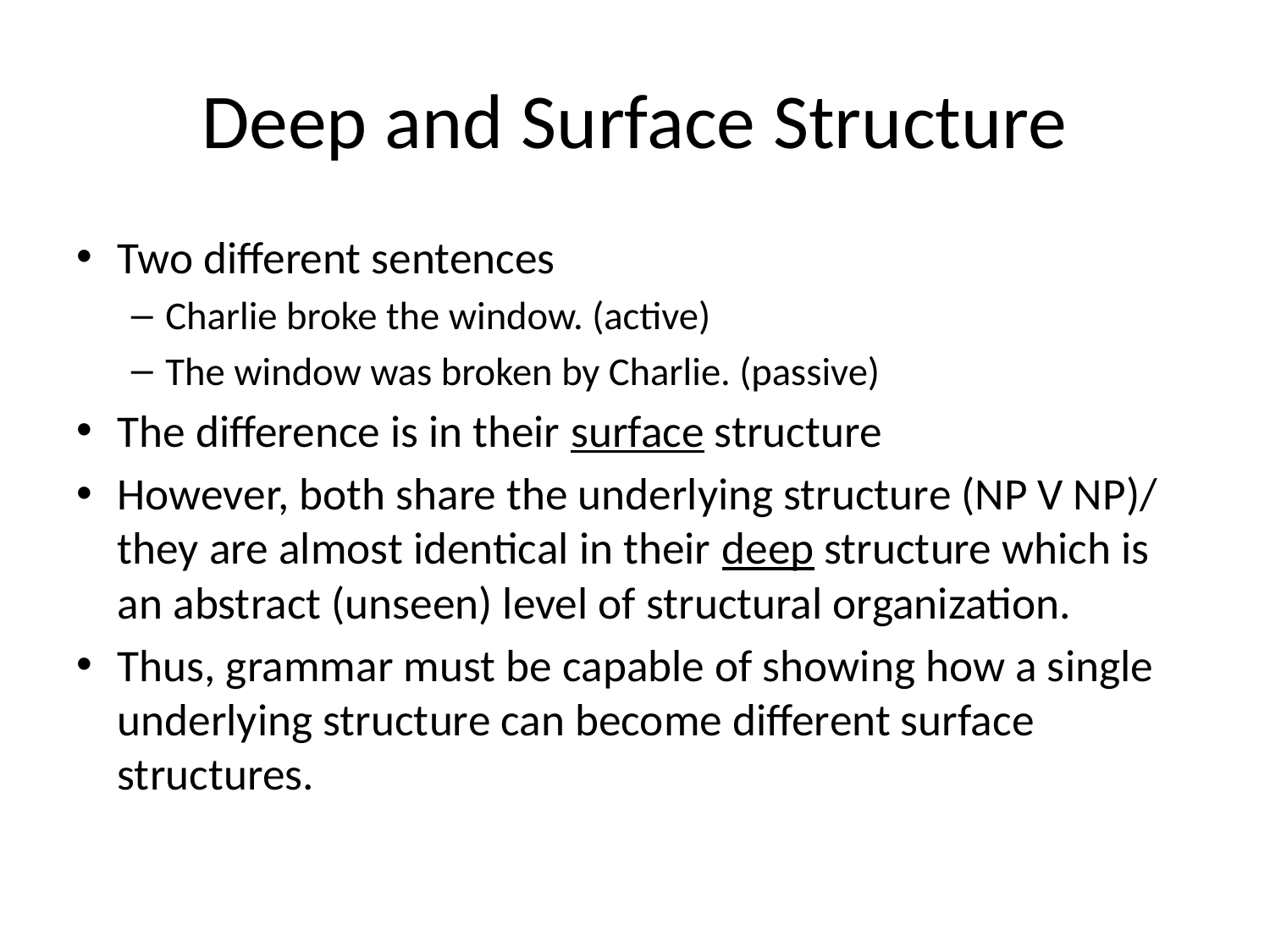

# Deep and Surface Structure
Two different sentences
Charlie broke the window. (active)
The window was broken by Charlie. (passive)
The difference is in their surface structure
However, both share the underlying structure (NP V NP)/ they are almost identical in their deep structure which is an abstract (unseen) level of structural organization.
Thus, grammar must be capable of showing how a single underlying structure can become different surface structures.